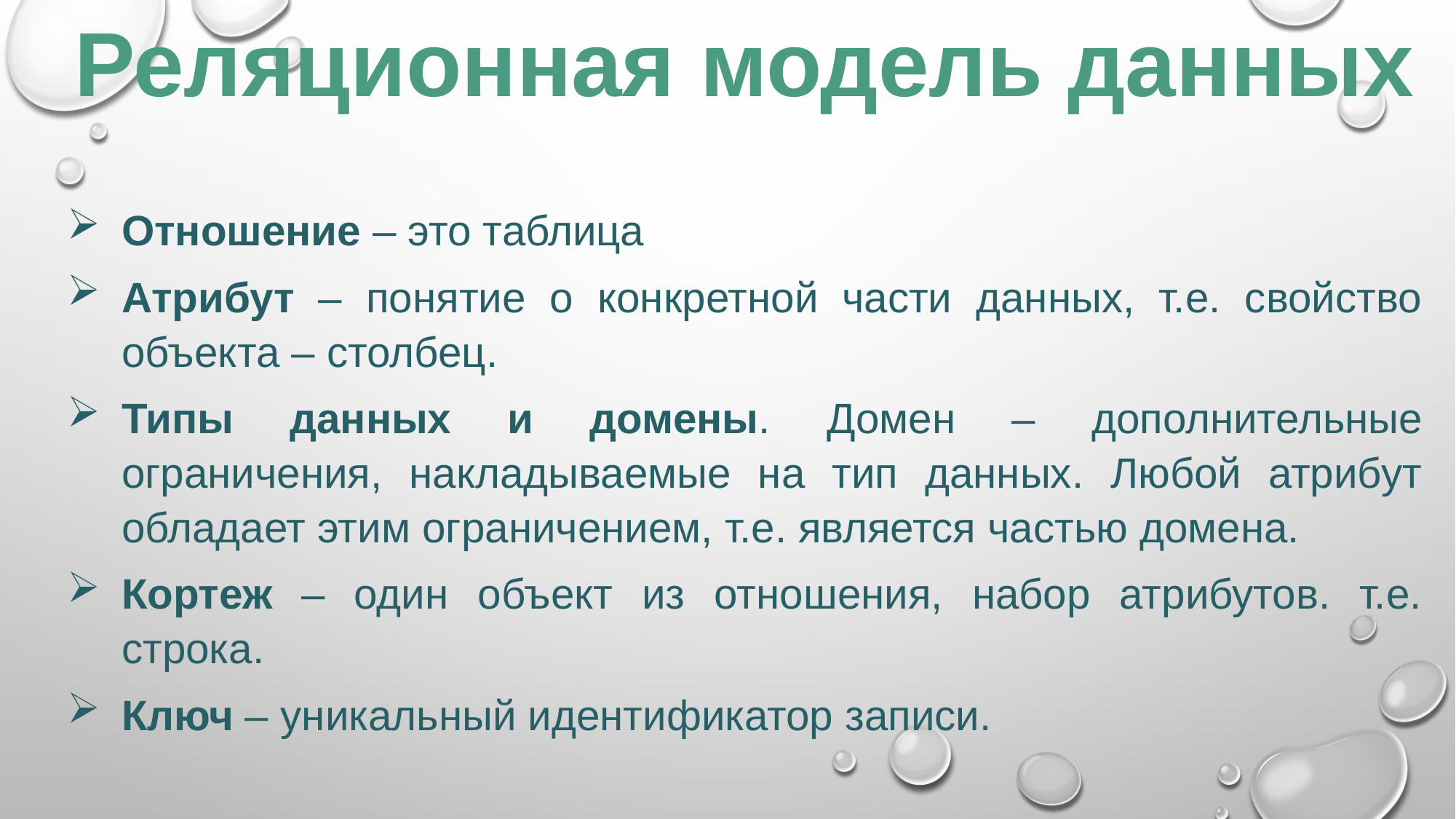

Реляционная модель данных
Отношение – это таблица
Атрибут – понятие о конкретной части данных, т.е. свойство объекта – столбец.
Типы данных и домены. Домен – дополнительные ограничения, накладываемые на тип данных. Любой атрибут обладает этим ограничением, т.е. является частью домена.
Кортеж – один объект из отношения, набор атрибутов. т.е. строка.
Ключ – уникальный идентификатор записи.